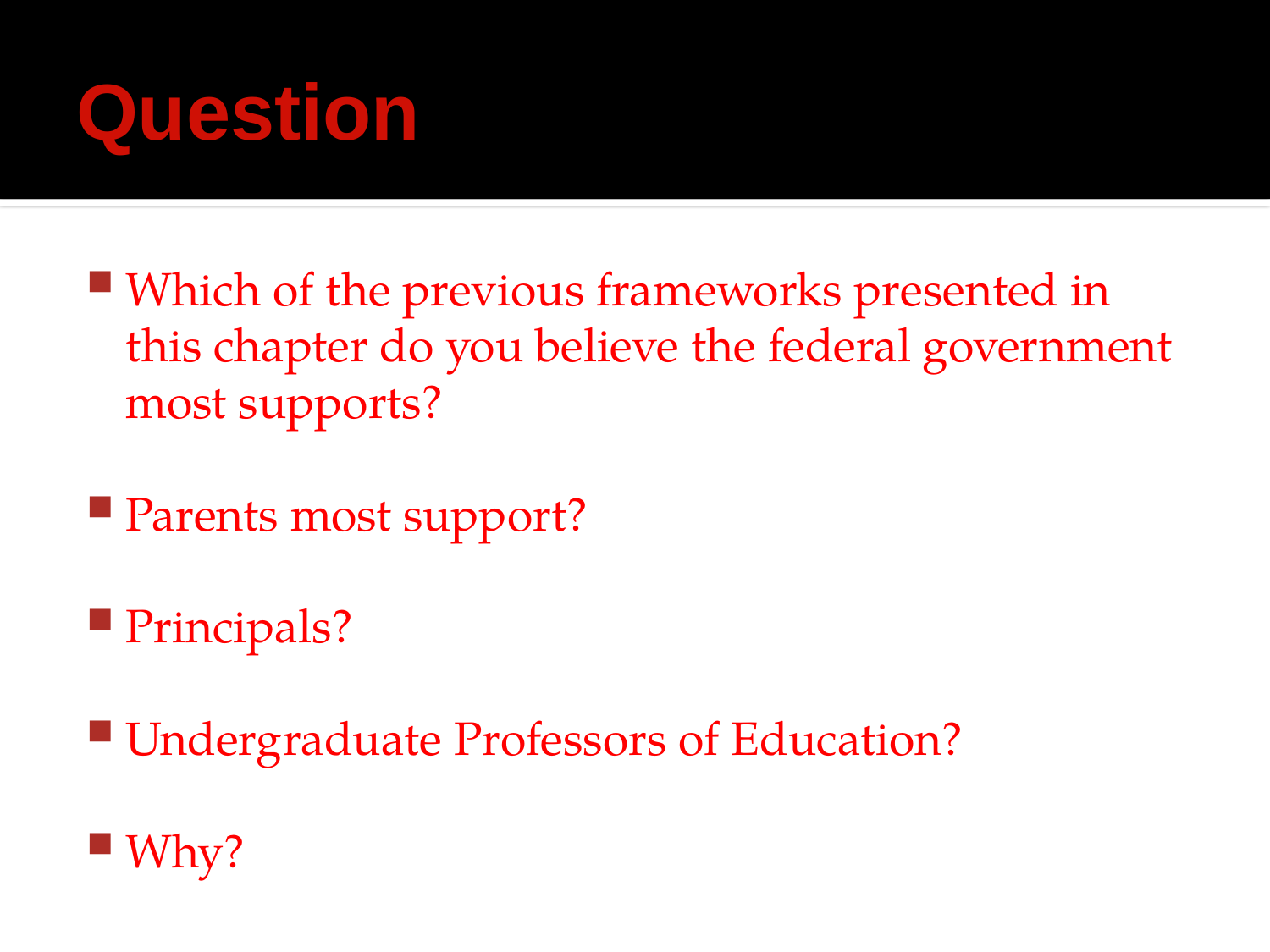

# Question
Which of the previous frameworks presented in this chapter do you believe the federal government most supports?

Parents most support?

Principals?

Undergraduate Professors of Education?

Why?